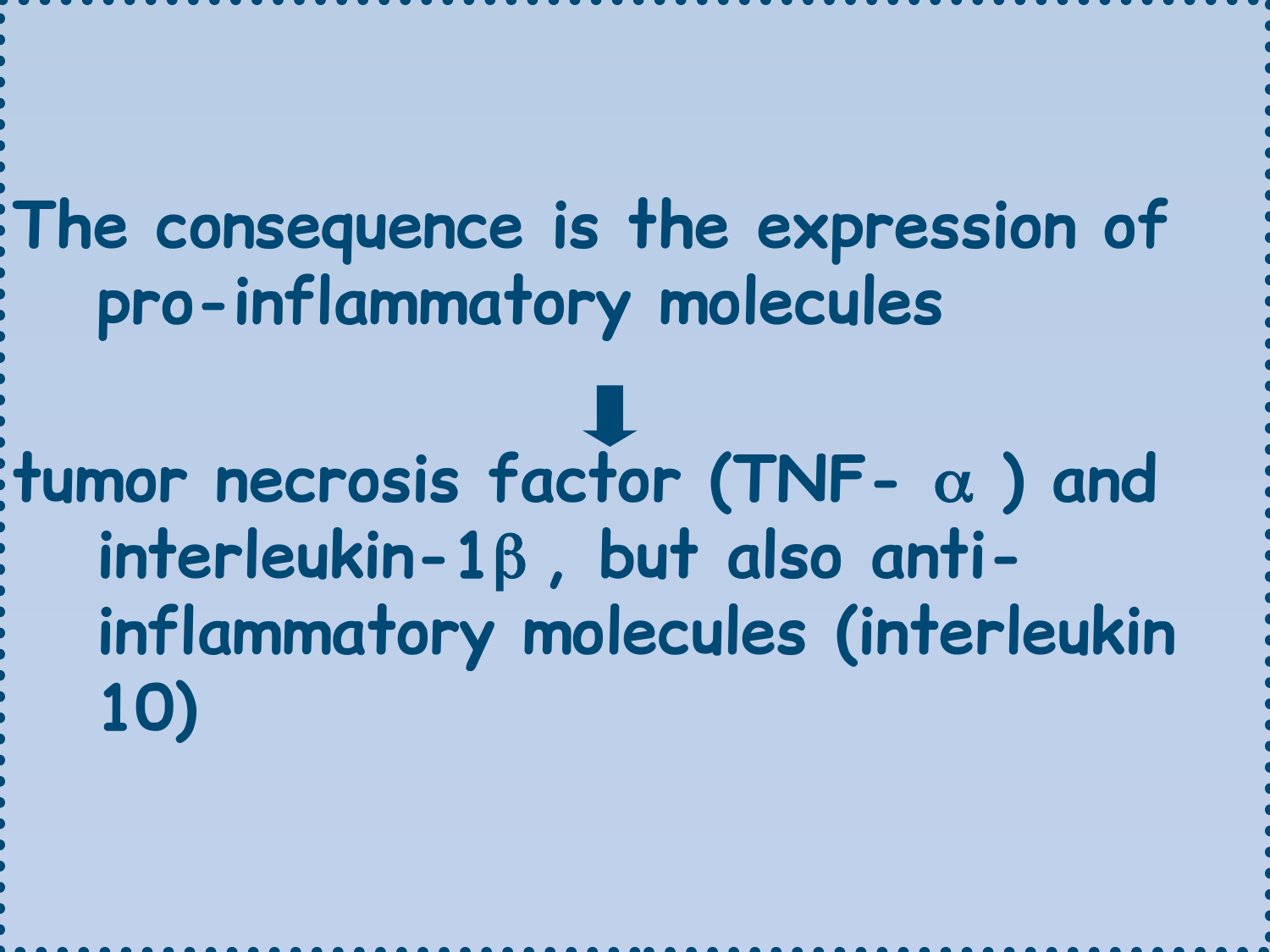

The consequence is the expression of pro-inflammatory molecules

tumor necrosis factor (TNF- α ) and interleukin-1β , but also anti-inflammatory molecules (interleukin 10)

#